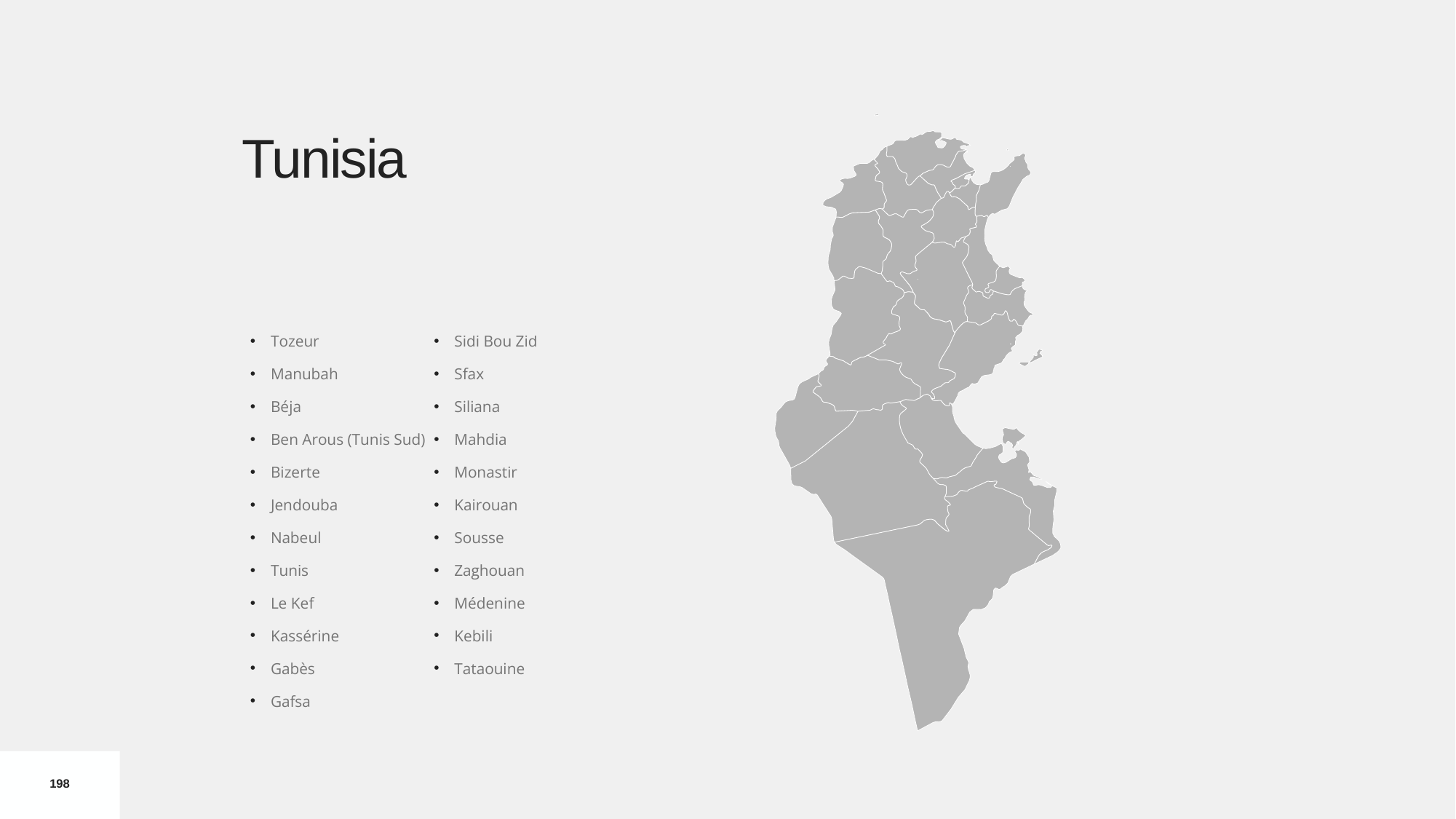

# Tunisia

Tozeur
Manubah
Béja
Ben Arous (Tunis Sud)
Bizerte
Jendouba
Nabeul
Tunis
Le Kef
Kassérine
Gabès
Gafsa
Sidi Bou Zid
Sfax
Siliana
Mahdia
Monastir
Kairouan
Sousse
Zaghouan
Médenine
Kebili
Tataouine